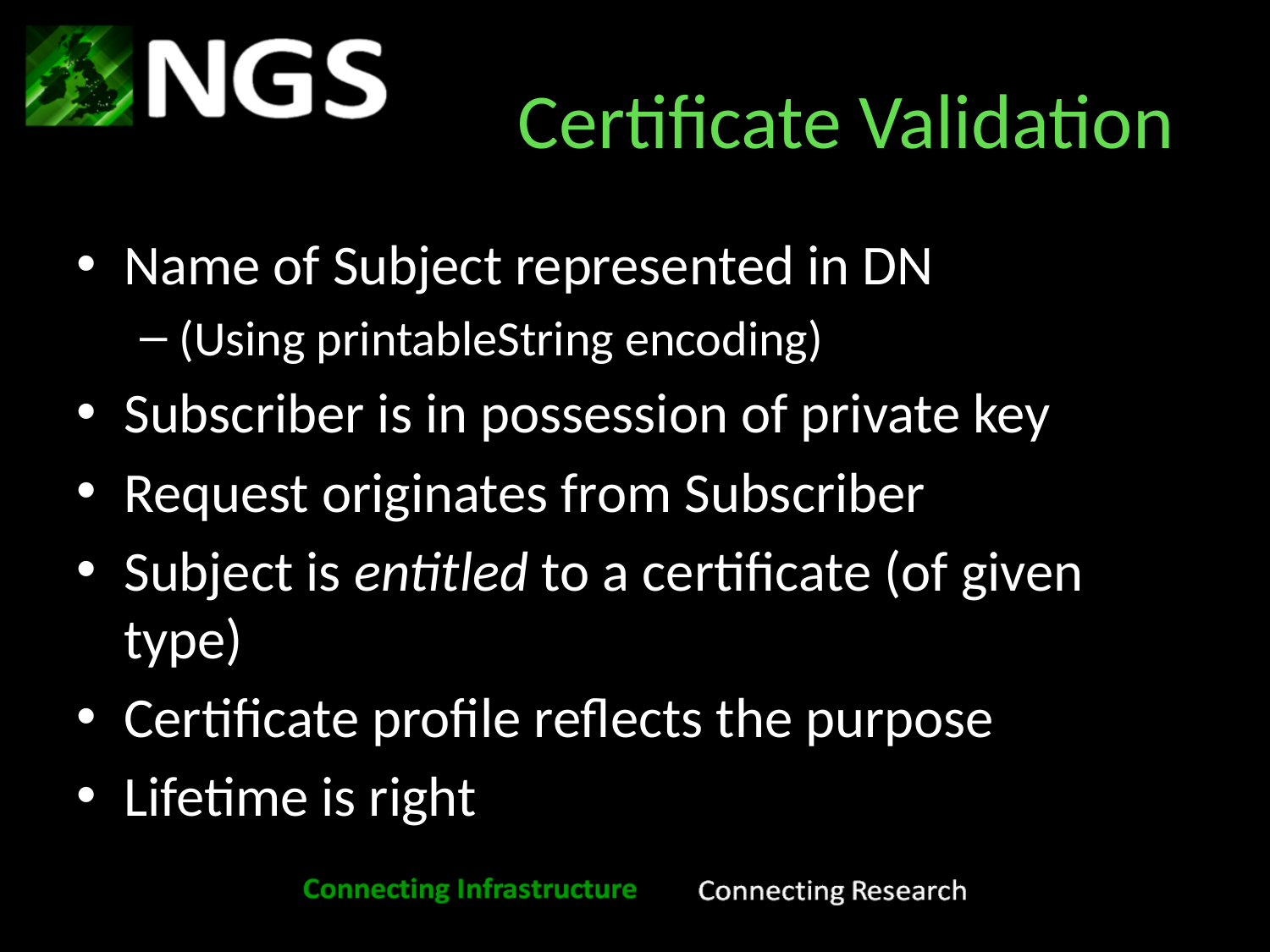

# Certificate Validation
Name of Subject represented in DN
(Using printableString encoding)
Subscriber is in possession of private key
Request originates from Subscriber
Subject is entitled to a certificate (of given type)
Certificate profile reflects the purpose
Lifetime is right